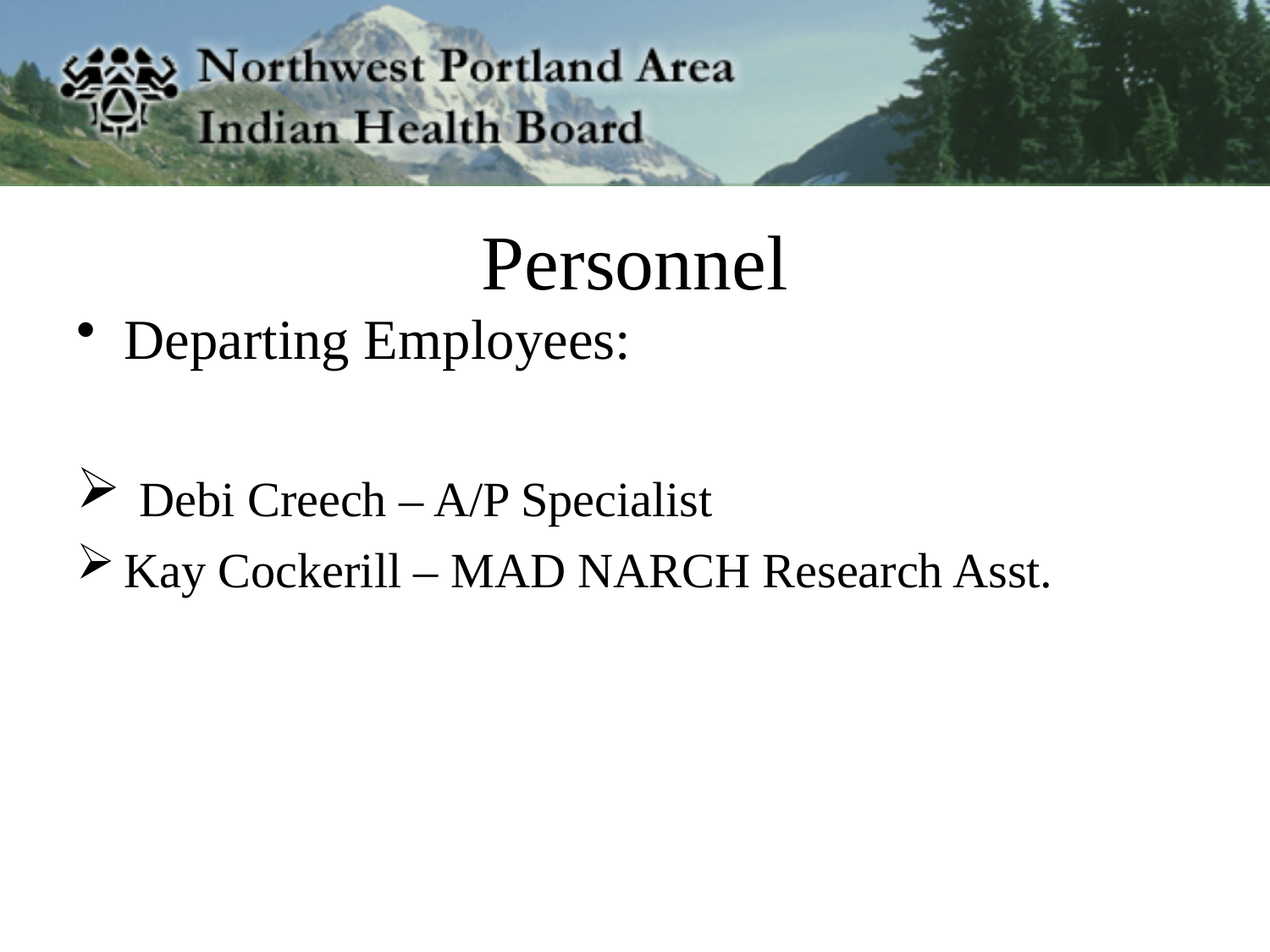

# Personnel
Departing Employees:

 Debi Creech – A/P Specialist
Kay Cockerill – MAD NARCH Research Asst.